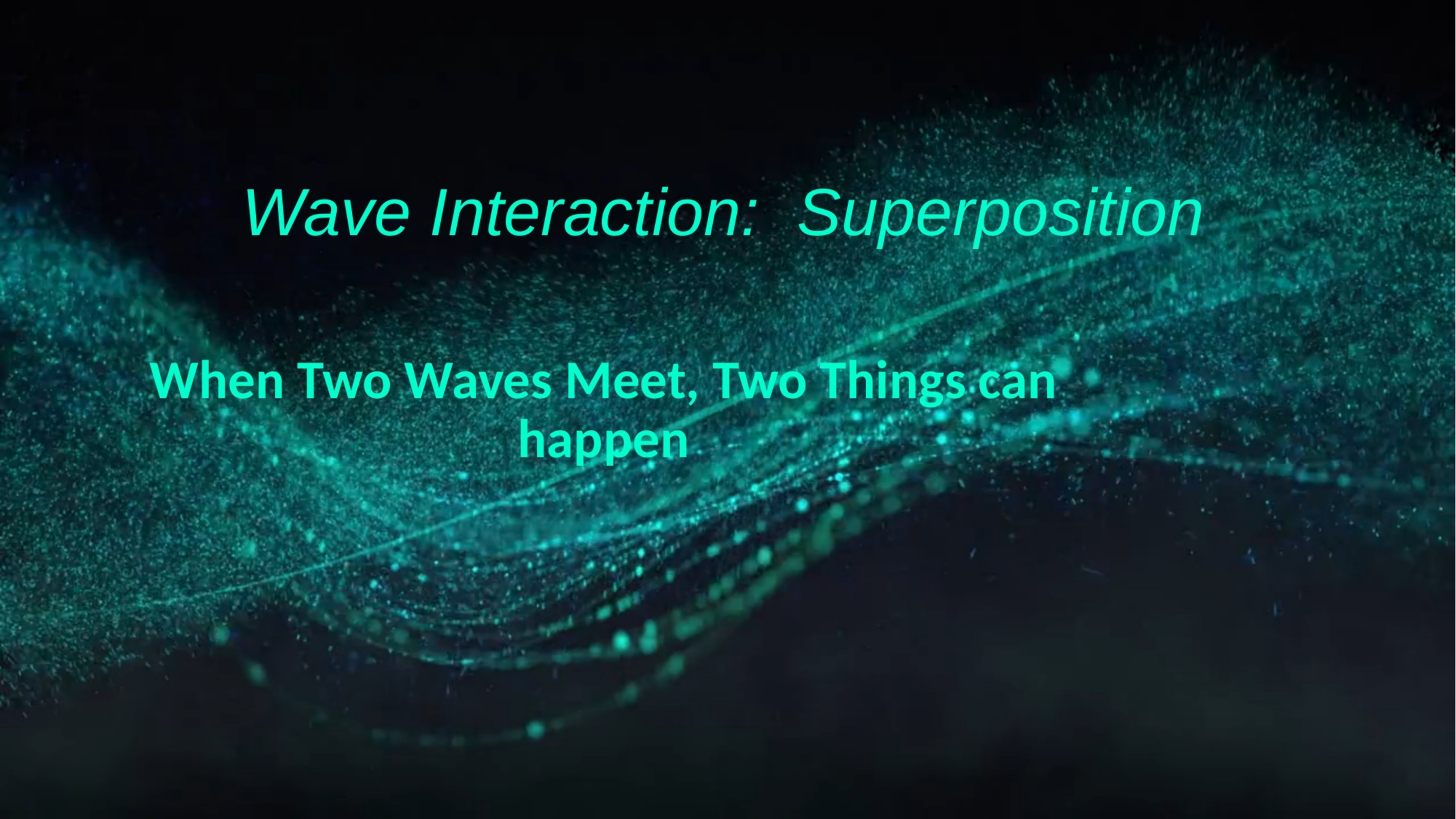

# Wave Interaction:  Superposition
When Two Waves Meet, Two Things can happen